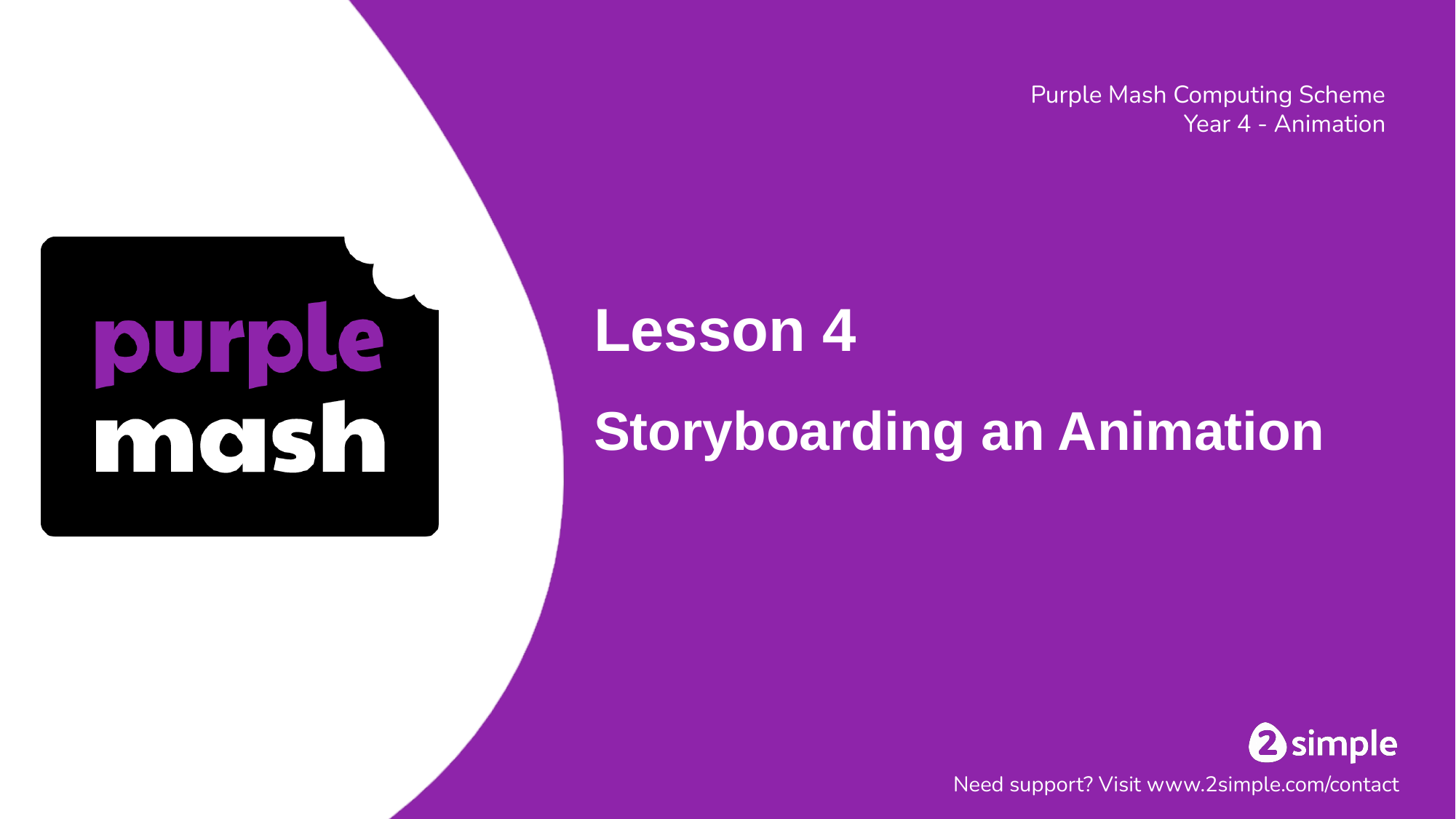

# Lesson 4
Storyboarding an Animation
Need support? Visit www.2simple.com/contact